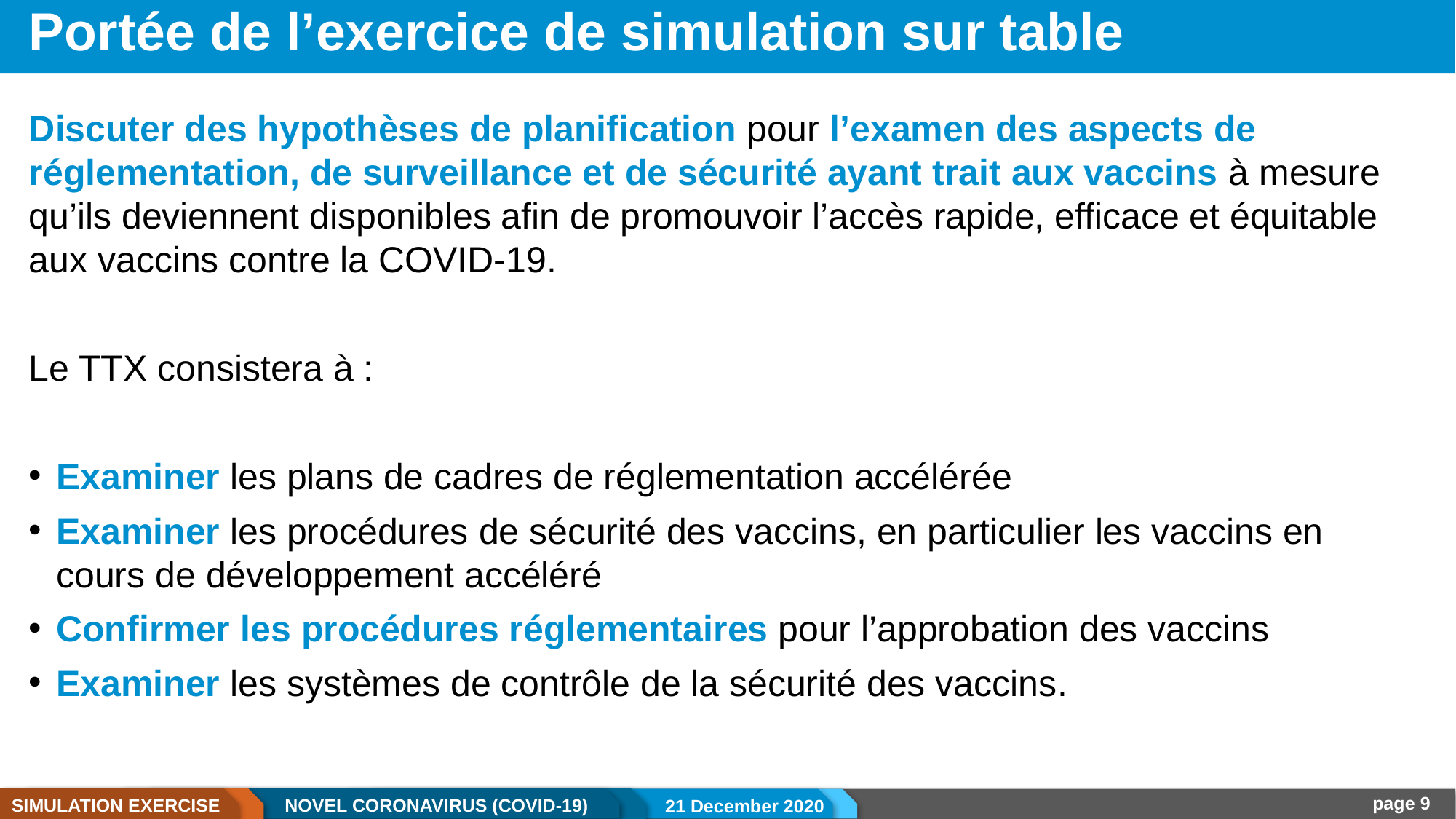

# Portée de l’exercice de simulation sur table
Discuter des hypothèses de planification pour l’examen des aspects de réglementation, de surveillance et de sécurité ayant trait aux vaccins à mesure qu’ils deviennent disponibles afin de promouvoir l’accès rapide, efficace et équitable aux vaccins contre la COVID-19.

Le TTX consistera à :

Examiner les plans de cadres de réglementation accélérée
Examiner les procédures de sécurité des vaccins, en particulier les vaccins en cours de développement accéléré
Confirmer les procédures réglementaires pour l’approbation des vaccins
Examiner les systèmes de contrôle de la sécurité des vaccins.
21 December 2020